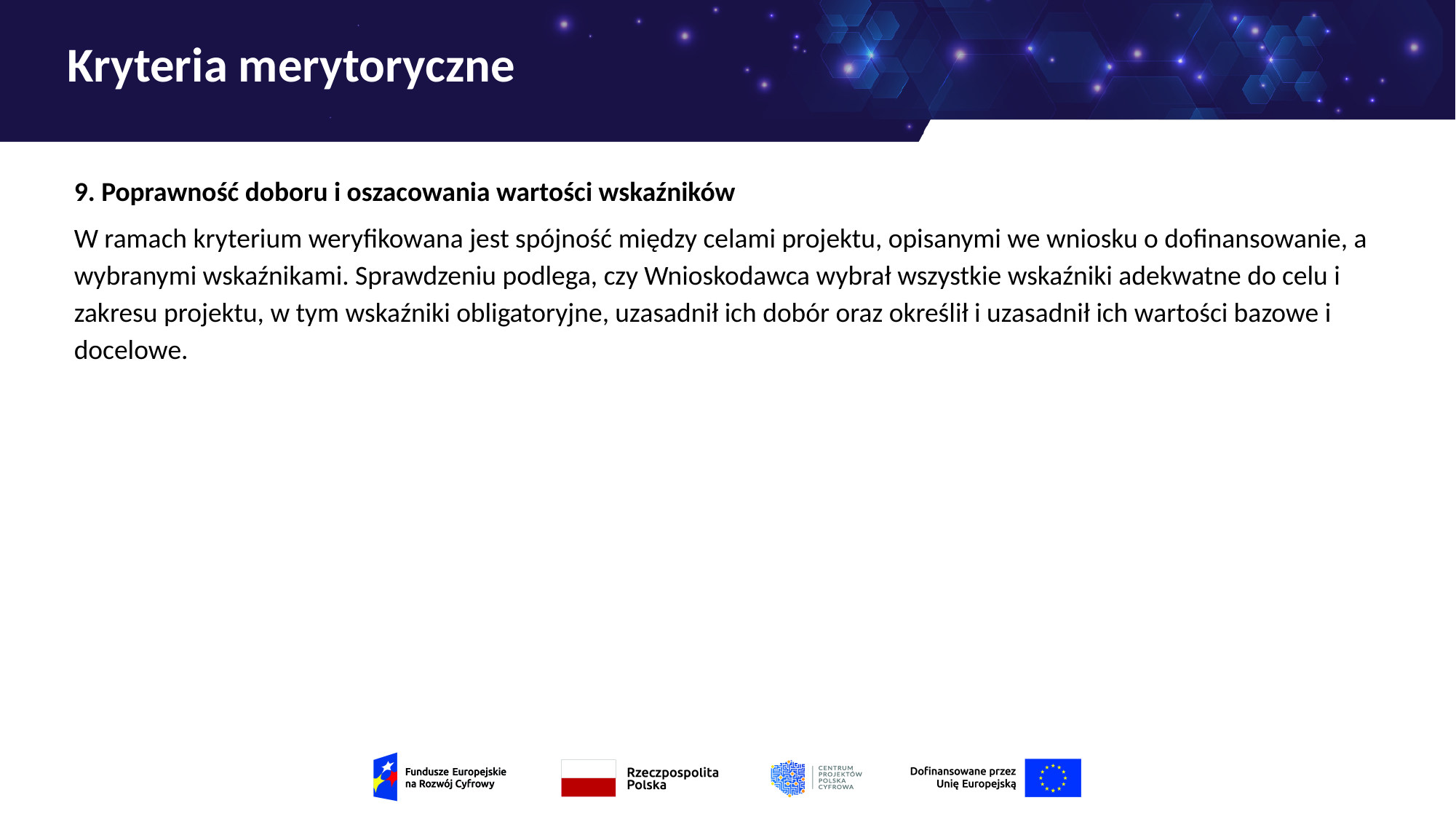

# Kryteria merytoryczne
9. Poprawność doboru i oszacowania wartości wskaźników
W ramach kryterium weryfikowana jest spójność między celami projektu, opisanymi we wniosku o dofinansowanie, a wybranymi wskaźnikami. Sprawdzeniu podlega, czy Wnioskodawca wybrał wszystkie wskaźniki adekwatne do celu i zakresu projektu, w tym wskaźniki obligatoryjne, uzasadnił ich dobór oraz określił i uzasadnił ich wartości bazowe i docelowe.